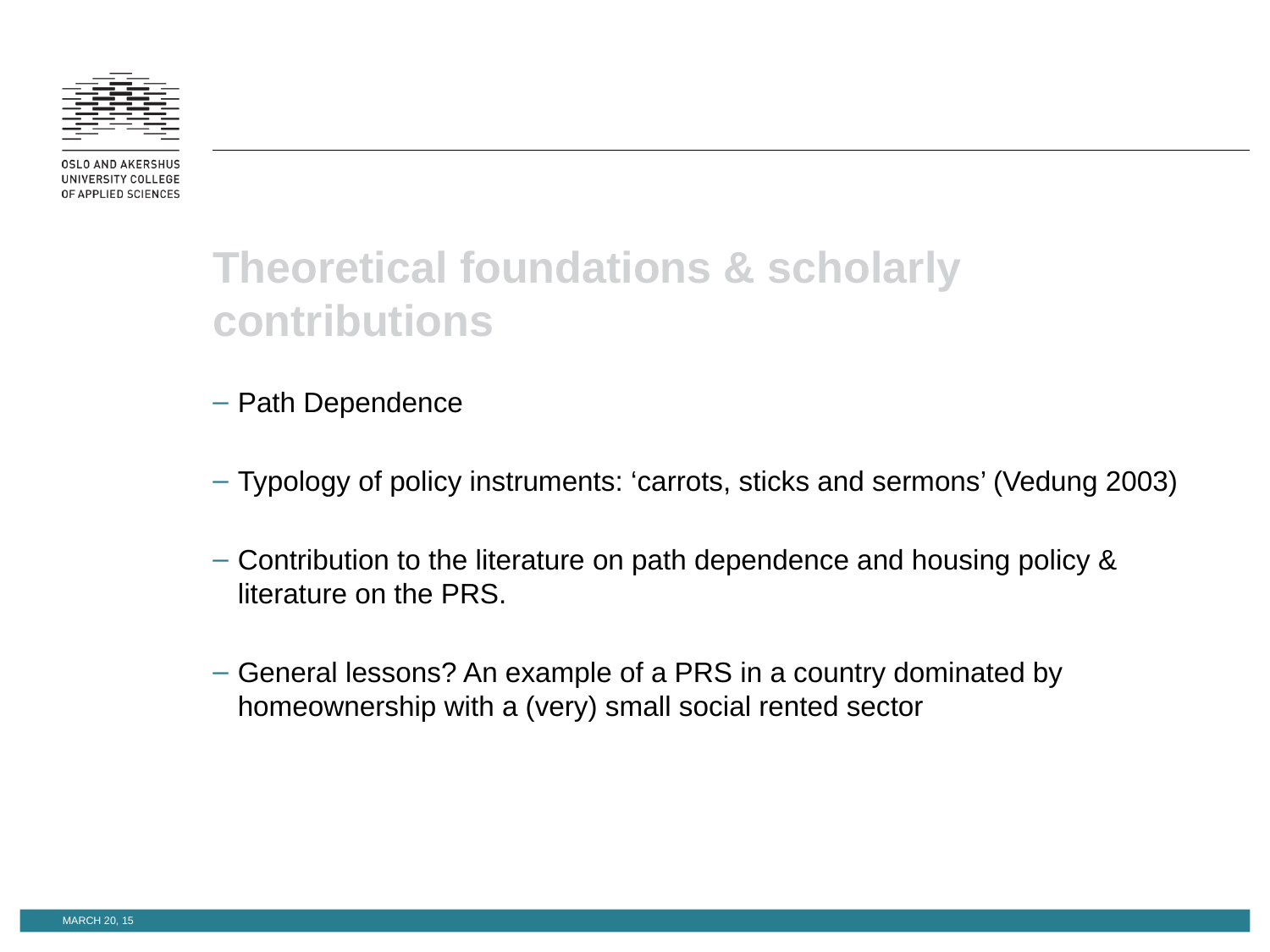

# Theoretical foundations & scholarly contributions
Path Dependence

Typology of policy instruments: ‘carrots, sticks and sermons’ (Vedung 2003)

Contribution to the literature on path dependence and housing policy & literature on the PRS.

General lessons? An example of a PRS in a country dominated by homeownership with a (very) small social rented sector

March 20, 15